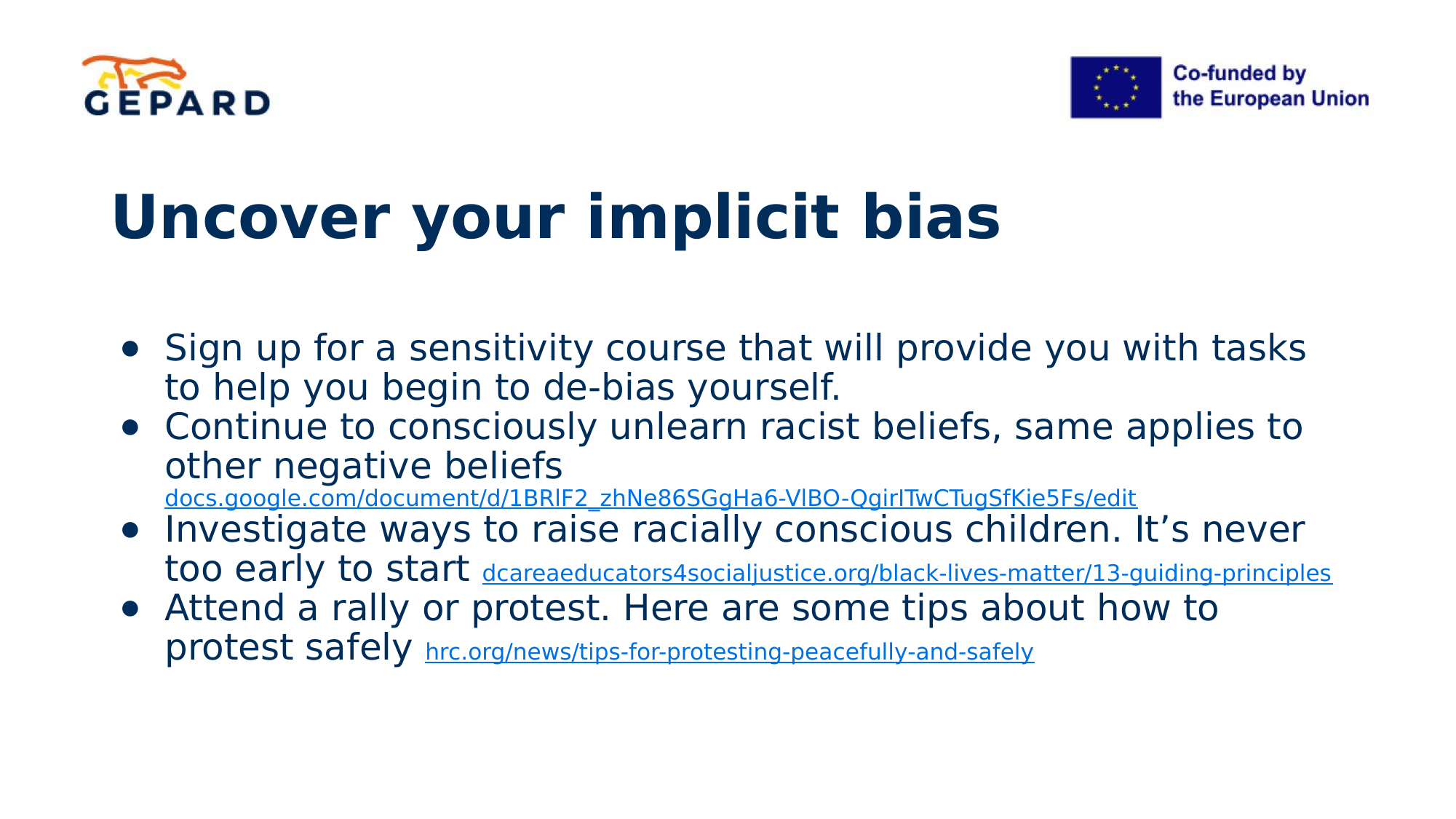

# Uncover your implicit bias
Sign up for a sensitivity course that will provide you with tasks to help you begin to de-bias yourself.
Continue to consciously unlearn racist beliefs, same applies to other negative beliefs docs.google.com/document/d/1BRlF2_zhNe86SGgHa6-VlBO-QgirITwCTugSfKie5Fs/edit
Investigate ways to raise racially conscious children. It’s never too early to start dcareaeducators4socialjustice.org/black-lives-matter/13-guiding-principles
Attend a rally or protest. Here are some tips about how to protest safely hrc.org/news/tips-for-protesting-peacefully-and-safely